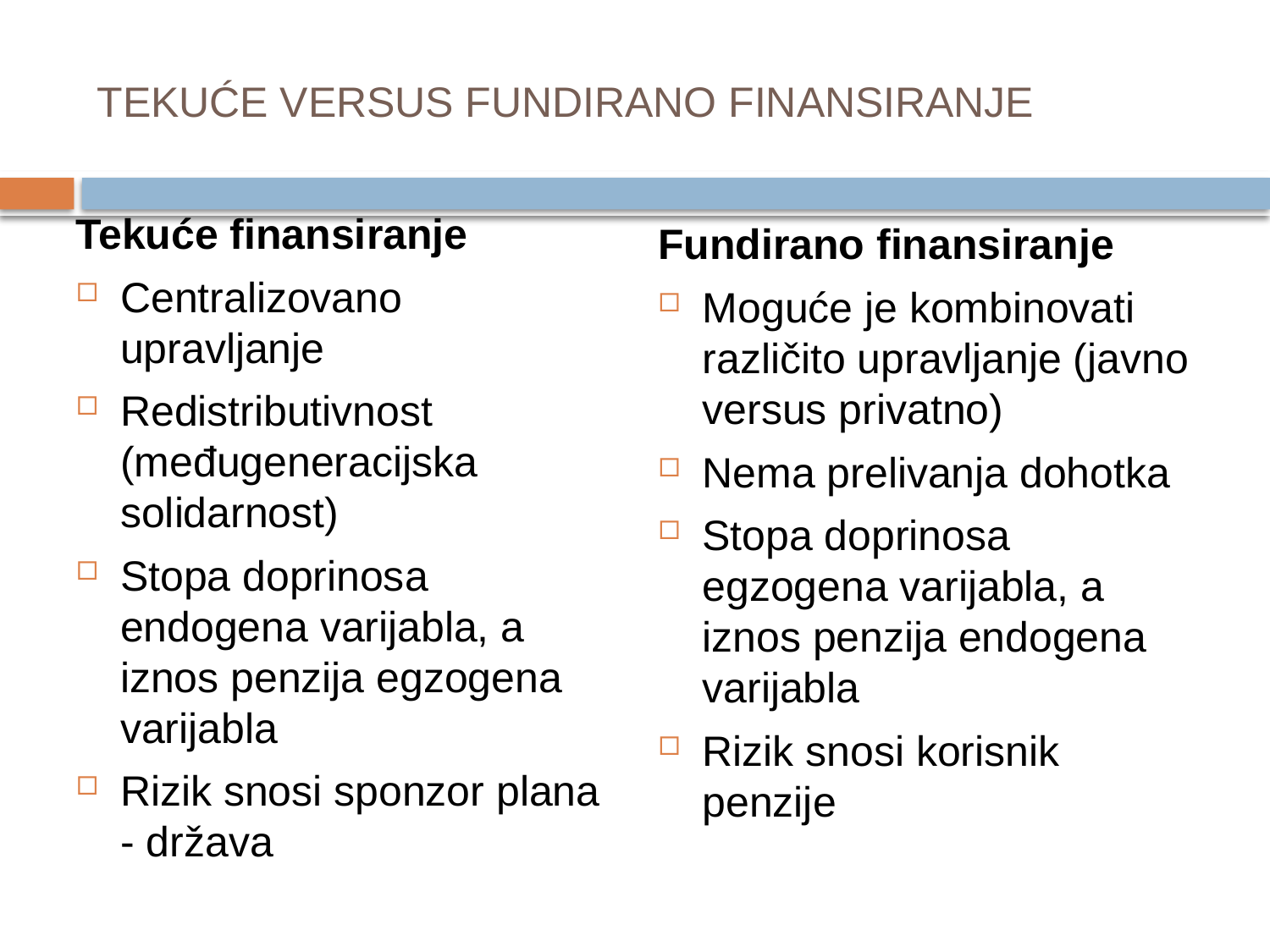

# TEKUĆE VERSUS FUNDIRANO FINANSIRANJE

Tekuće finansiranje
Centralizovano upravljanje
Redistributivnost (međugeneracijska solidarnost)
Stopa doprinosa endogena varijabla, a iznos penzija egzogena varijabla
Rizik snosi sponzor plana - država

Fundirano finansiranje
Moguće je kombinovati različito upravljanje (javno versus privatno)
Nema prelivanja dohotka
Stopa doprinosa egzogena varijabla, a iznos penzija endogena varijabla
Rizik snosi korisnik penzije